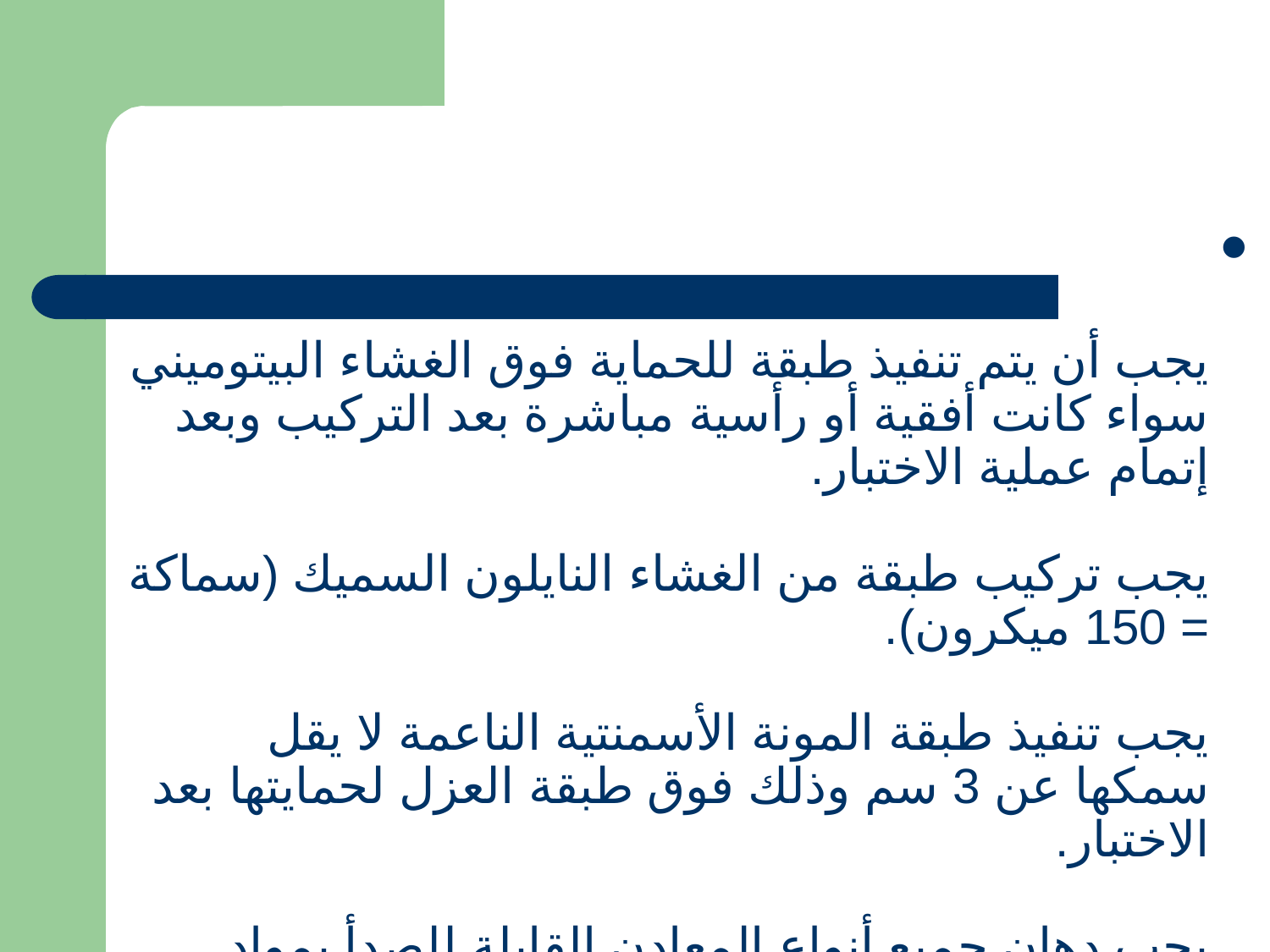

#
يجب أن يتم تنفيذ طبقة للحماية فوق الغشاء البيتوميني سواء كانت أفقية أو رأسية مباشرة بعد التركيب وبعد إتمام عملية الاختبار.
يجب تركيب طبقة من الغشاء النايلون السميك (سماكة = 150 ميكرون).
يجب تنفيذ طبقة المونة الأسمنتية الناعمة لا يقل سمكها عن 3 سم وذلك فوق طبقة العزل لحمايتها بعد الاختبار.
يجب دهان جميع أنواع المعادن القابلة للصدأ بمواد عازلة و صيانتها على فترات دورية